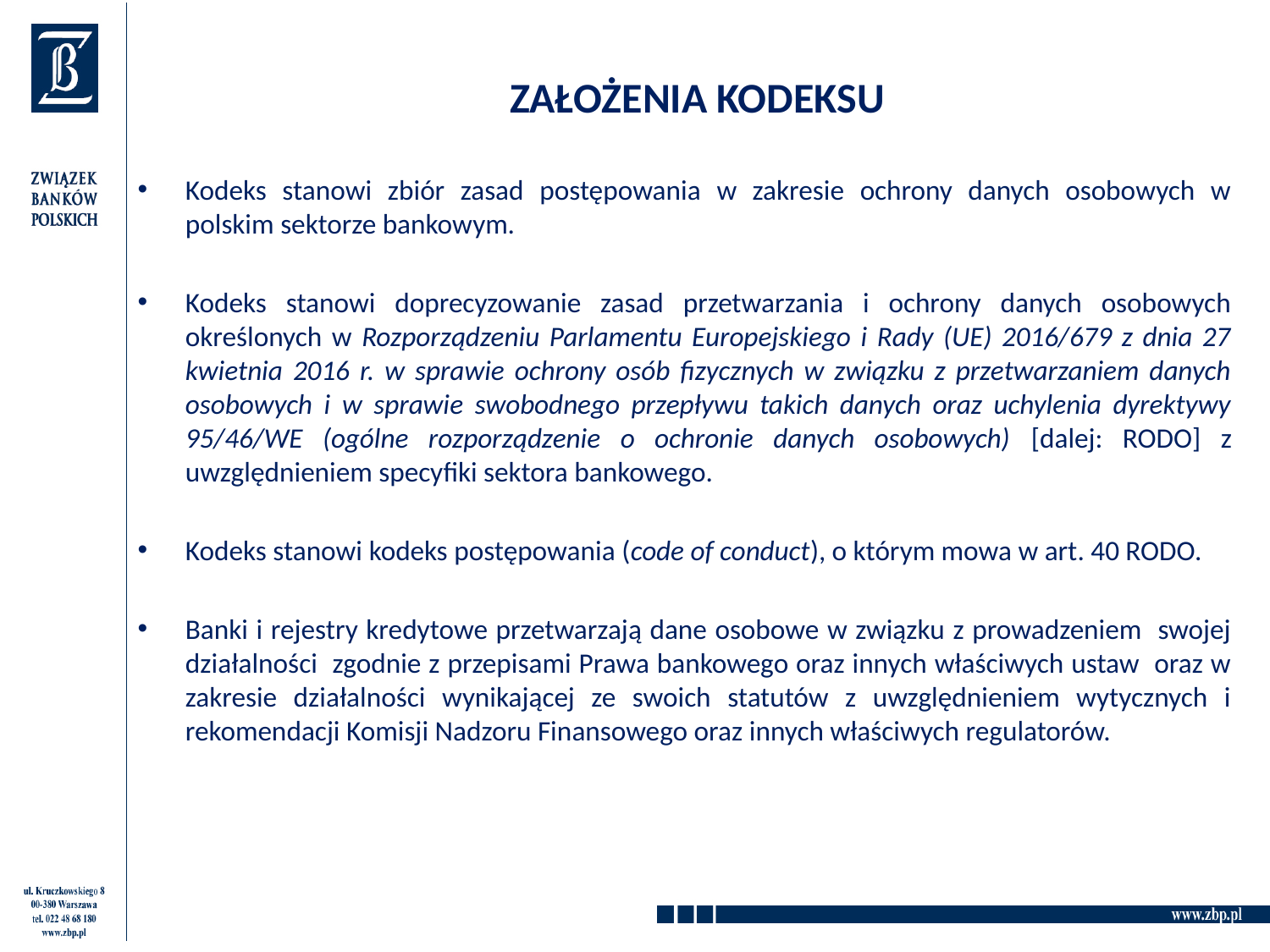

# ZAŁOŻENIA KODEKSU

Kodeks stanowi zbiór zasad postępowania w zakresie ochrony danych osobowych w polskim sektorze bankowym.

Kodeks stanowi doprecyzowanie zasad przetwarzania i ochrony danych osobowych określonych w Rozporządzeniu Parlamentu Europejskiego i Rady (UE) 2016/679 z dnia 27 kwietnia 2016 r. w sprawie ochrony osób fizycznych w związku z przetwarzaniem danych osobowych i w sprawie swobodnego przepływu takich danych oraz uchylenia dyrektywy 95/46/WE (ogólne rozporządzenie o ochronie danych osobowych) [dalej: RODO] z uwzględnieniem specyfiki sektora bankowego.

Kodeks stanowi kodeks postępowania (code of conduct), o którym mowa w art. 40 RODO.

Banki i rejestry kredytowe przetwarzają dane osobowe w związku z prowadzeniem  swojej działalności  zgodnie z przepisami Prawa bankowego oraz innych właściwych ustaw  oraz w zakresie działalności wynikającej ze swoich statutów z uwzględnieniem wytycznych i rekomendacji Komisji Nadzoru Finansowego oraz innych właściwych regulatorów.